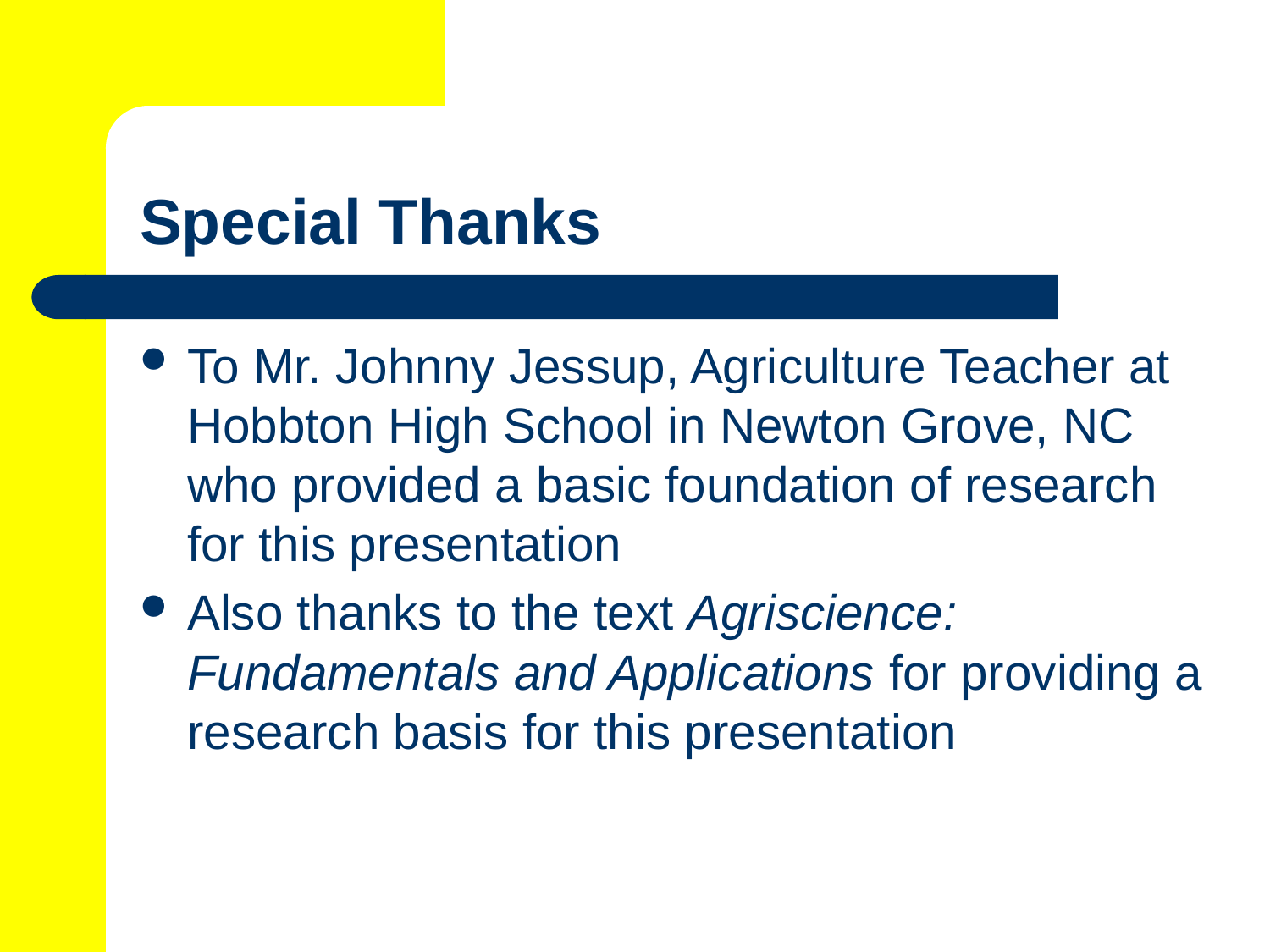

# Special Thanks
To Mr. Johnny Jessup, Agriculture Teacher at Hobbton High School in Newton Grove, NC who provided a basic foundation of research for this presentation
Also thanks to the text Agriscience: Fundamentals and Applications for providing a research basis for this presentation